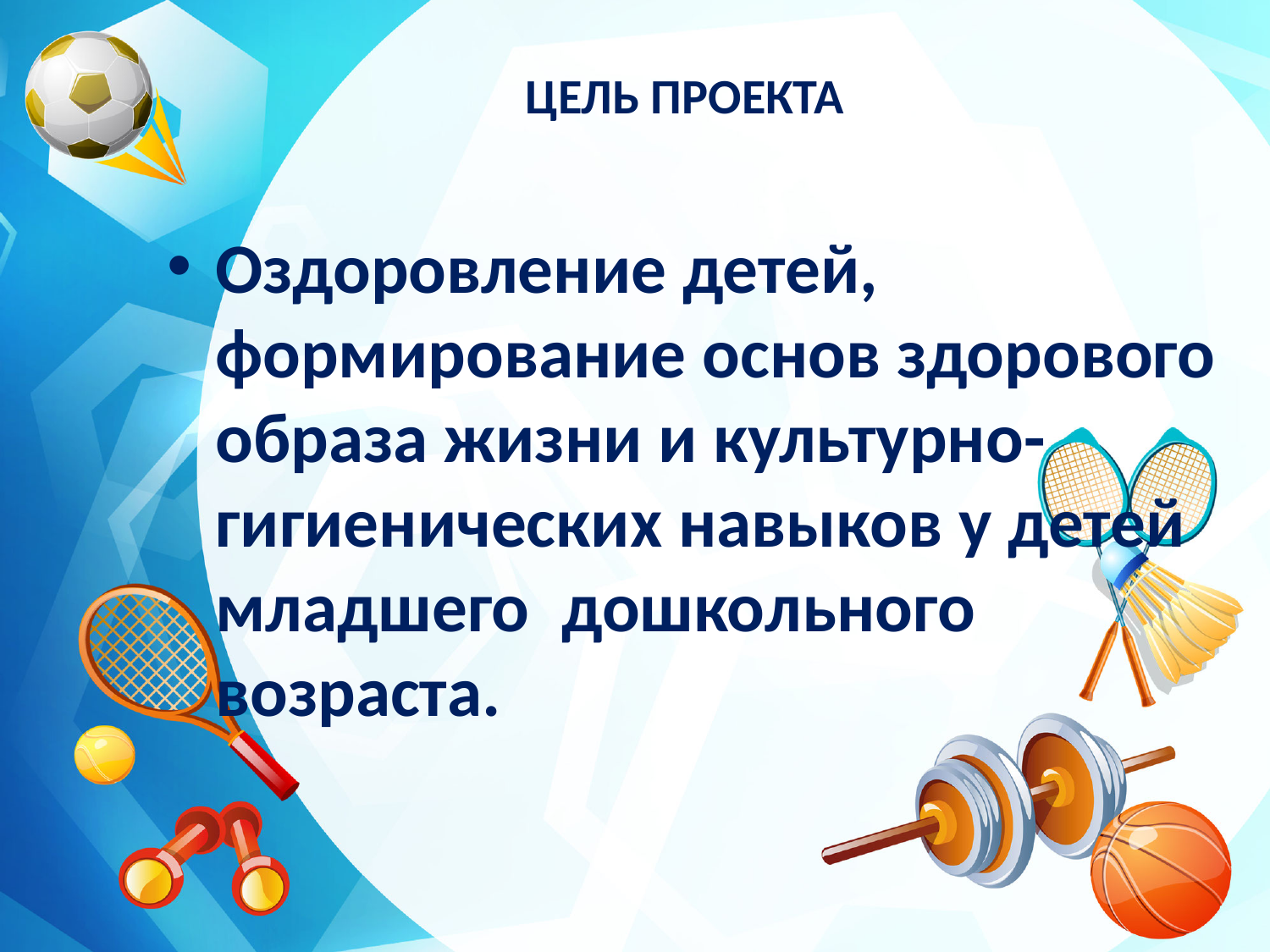

ЦЕЛЬ проекта
Оздоровление детей, формирование основ здорового образа жизни и культурно-гигиенических навыков у детей младшего  дошкольного возраста.